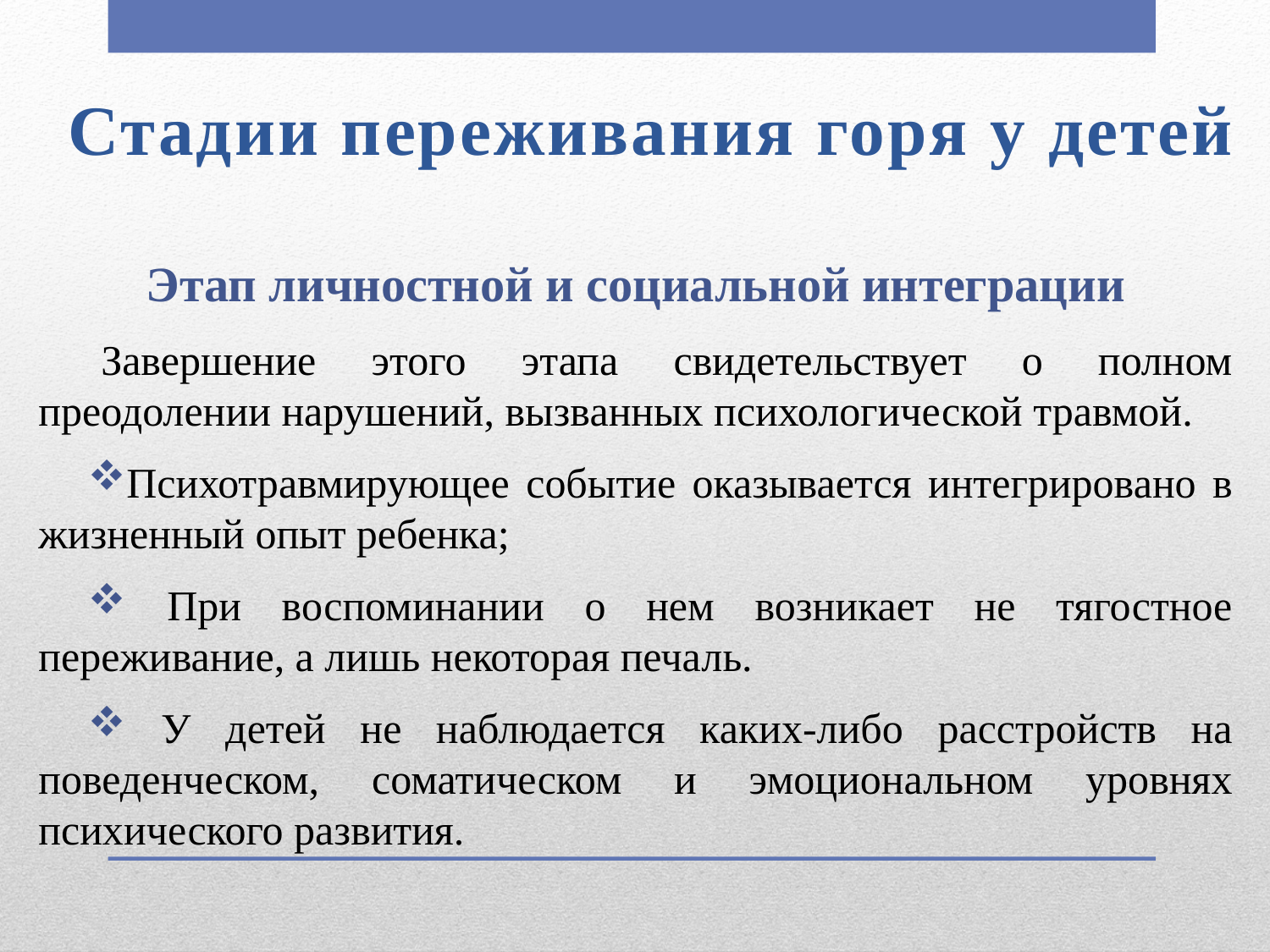

# Стадии переживания горя у детей
Этап личностной и социальной интеграции
Завершение этого этапа свидетельствует о полном преодолении нарушений, вызванных психологической травмой.
Психотравмирующее событие оказывается интегрировано в жизненный опыт ребенка;
 При воспоминании о нем возникает не тягостное переживание, а лишь некоторая печаль.
 У детей не наблюдается каких-либо расстройств на поведенческом, соматическом и эмоциональном уровнях психического развития.